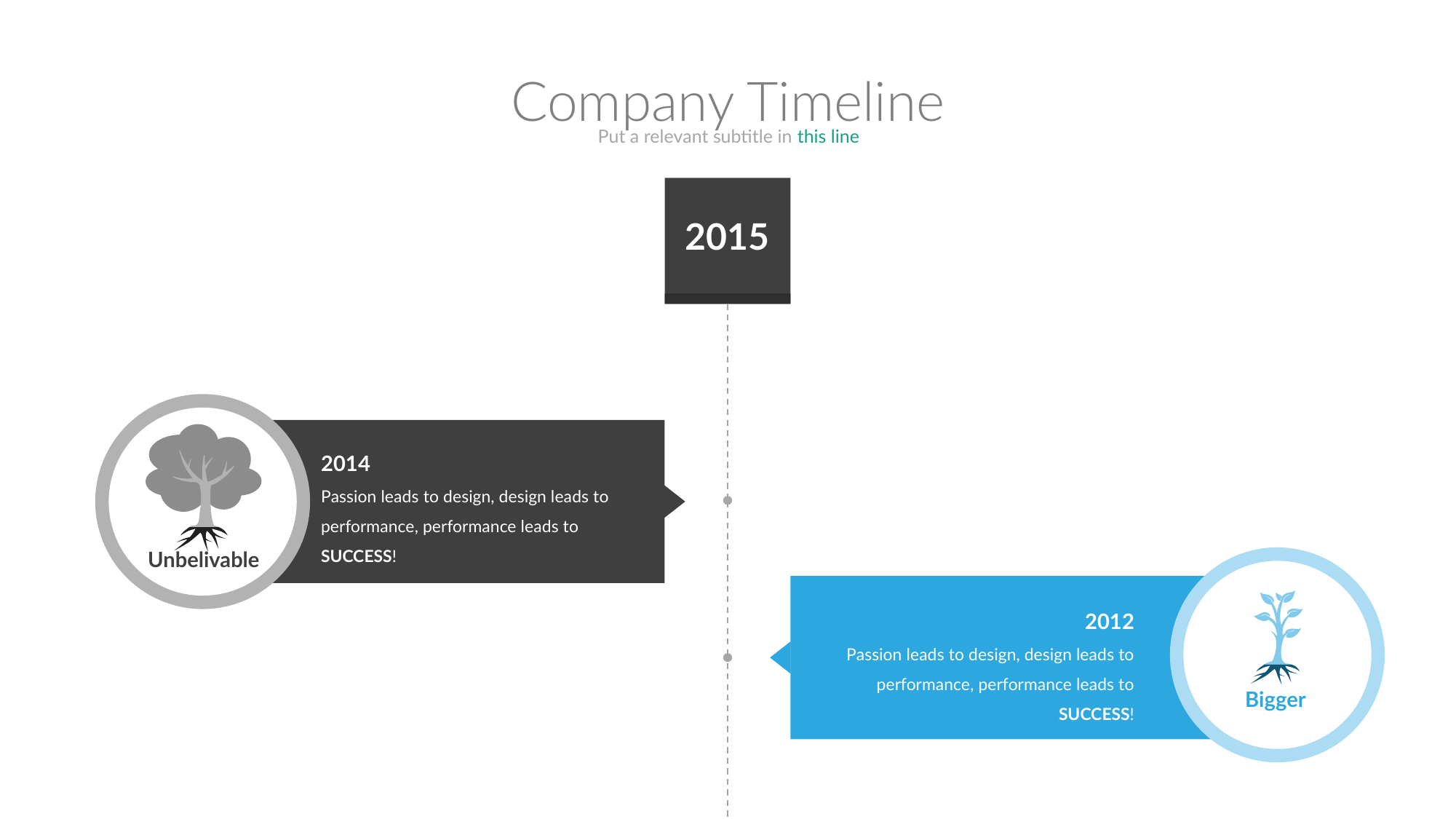

Company Timeline
Put a relevant subtitle in this line

2015

2014
Passion leads to design, design leads to performance, performance leads to SUCCESS!
Unbelivable

2012
Passion leads to design, design leads to performance, performance leads to SUCCESS!

Bigger